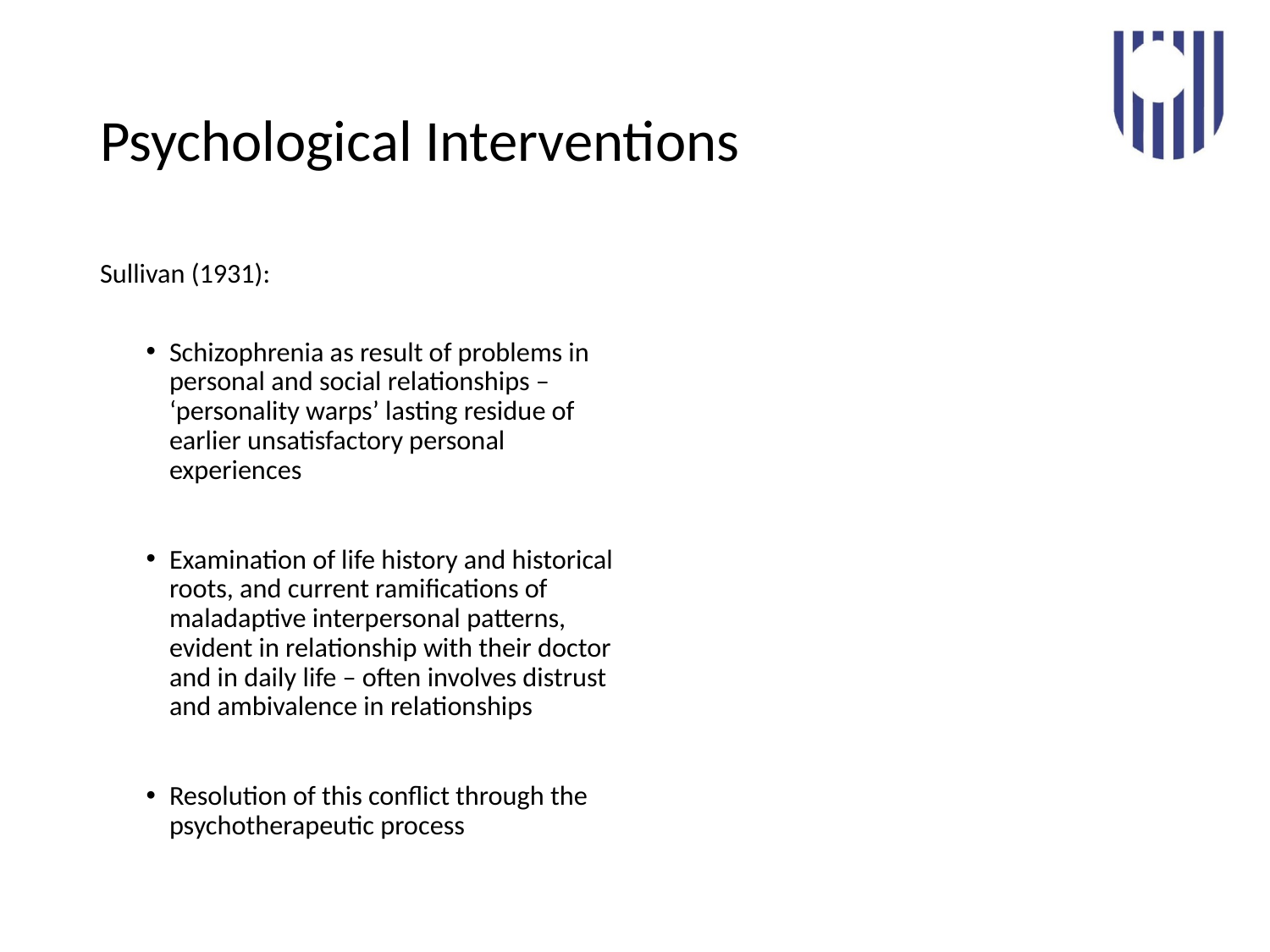

# Psychological Interventions
Sullivan (1931):

Schizophrenia as result of problems in personal and social relationships – ‘personality warps’ lasting residue of earlier unsatisfactory personal experiences

Examination of life history and historical roots, and current ramifications of maladaptive interpersonal patterns, evident in relationship with their doctor and in daily life – often involves distrust and ambivalence in relationships

Resolution of this conflict through the psychotherapeutic process